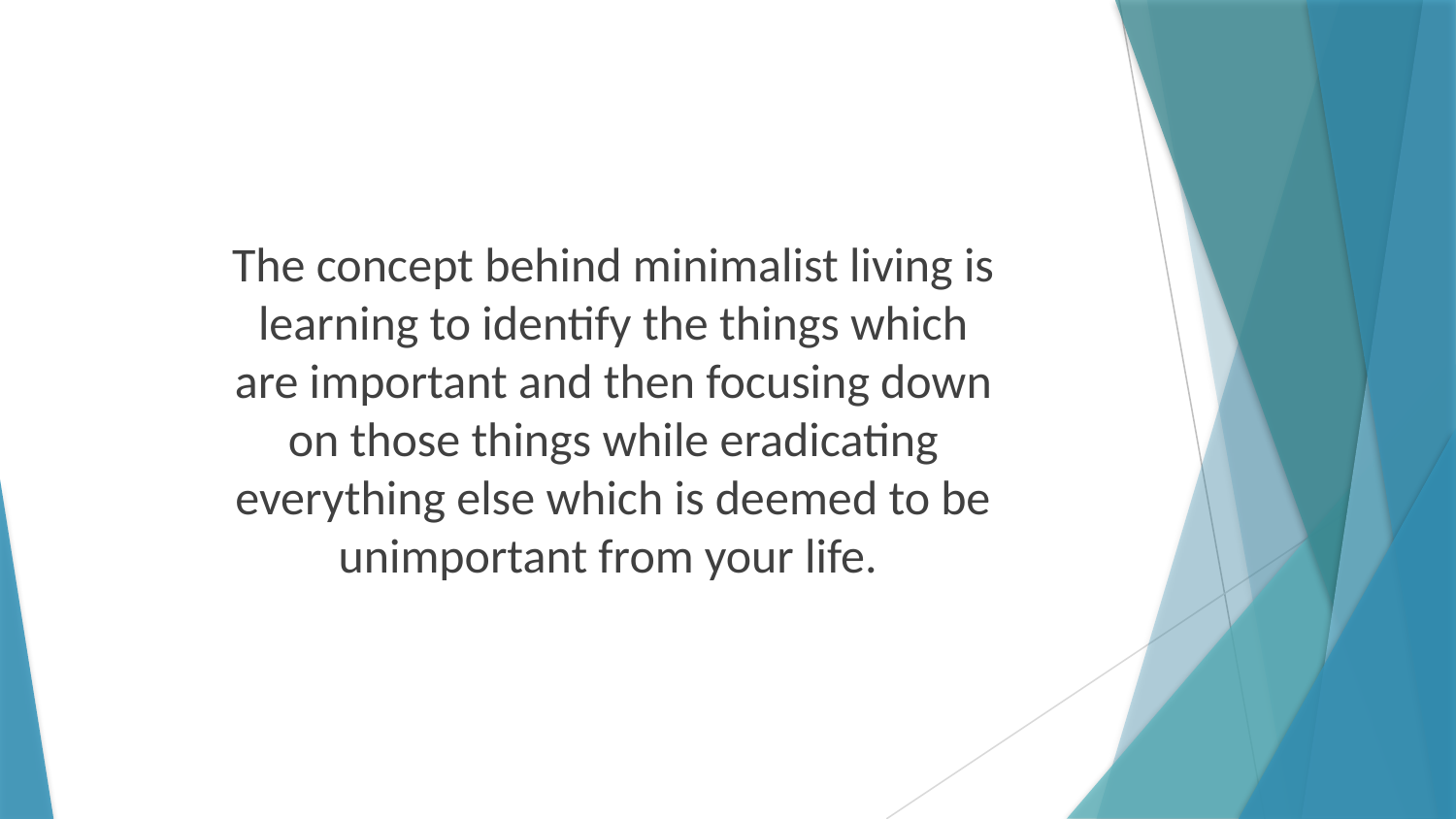

The concept behind minimalist living is learning to identify the things which are important and then focusing down on those things while eradicating everything else which is deemed to be unimportant from your life.